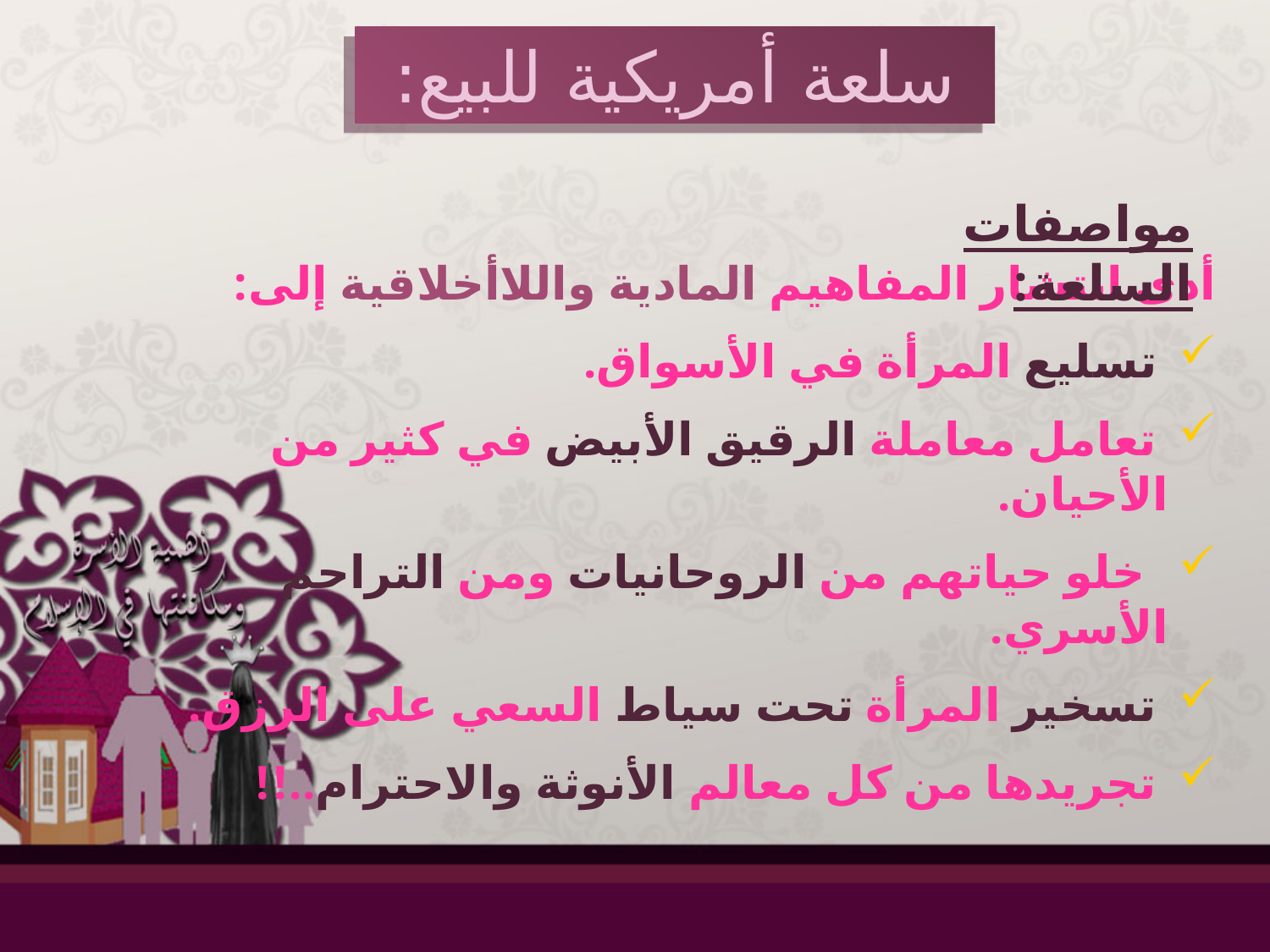

سلعة أمريكية للبيع:
مواصفات السلعة:
أدى انتشار المفاهيم المادية واللاأخلاقية إلى:
 تسليع المرأة في الأسواق.
 تعامل معاملة الرقيق الأبيض في كثير من الأحيان.
  خلو حياتهم من الروحانيات ومن التراحم الأسري.
 تسخير المرأة تحت سياط السعي على الرزق.
 تجريدها من كل معالم الأنوثة والاحترام..!!